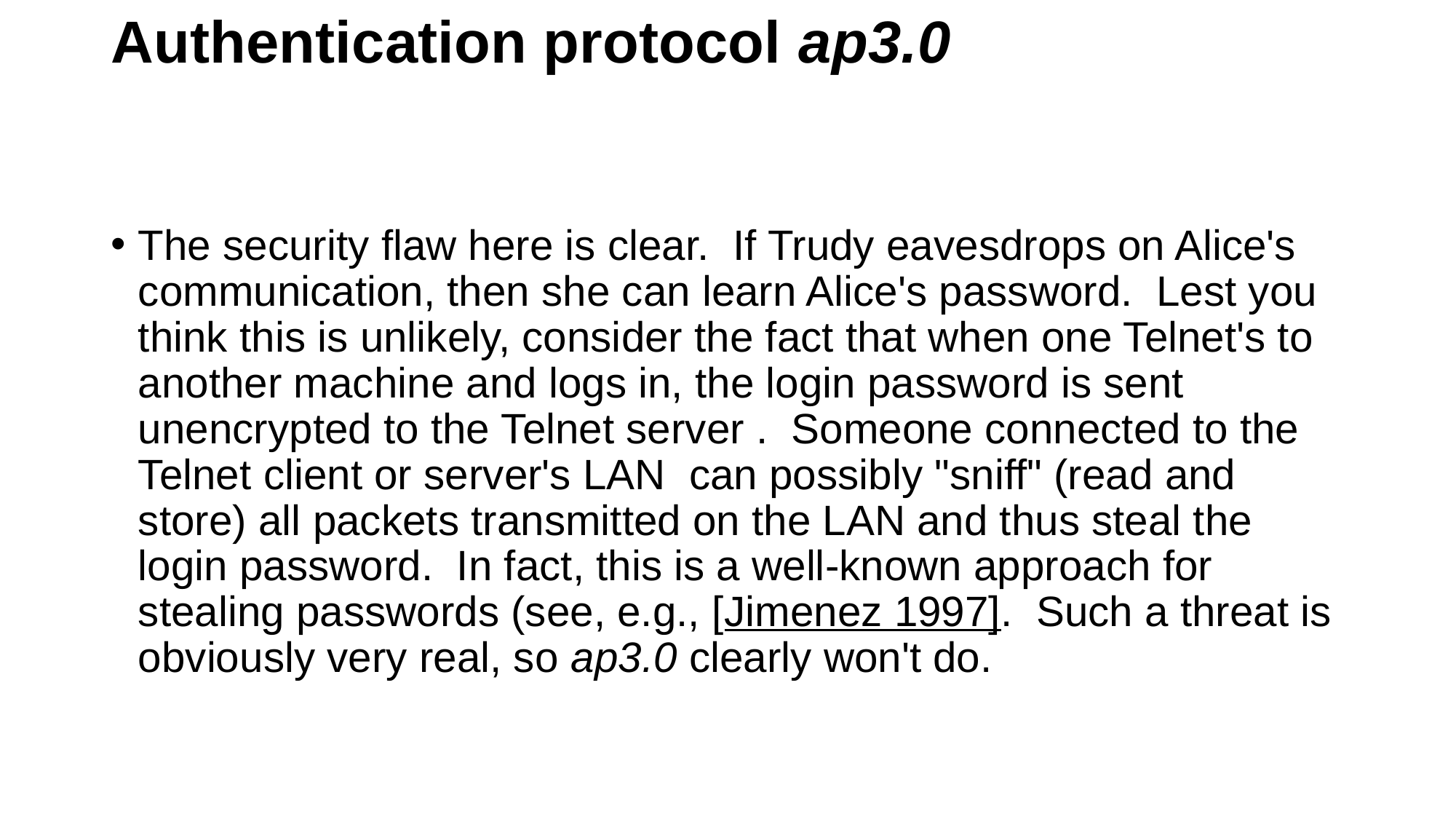

Authentication protocol ap3.0
The security flaw here is clear.  If Trudy eavesdrops on Alice's communication, then she can learn Alice's password.  Lest you think this is unlikely, consider the fact that when one Telnet's to another machine and logs in, the login password is sent unencrypted to the Telnet server .  Someone connected to the Telnet client or server's LAN  can possibly "sniff" (read and store) all packets transmitted on the LAN and thus steal the login password.  In fact, this is a well-known approach for stealing passwords (see, e.g., [Jimenez 1997].  Such a threat is obviously very real, so ap3.0 clearly won't do.